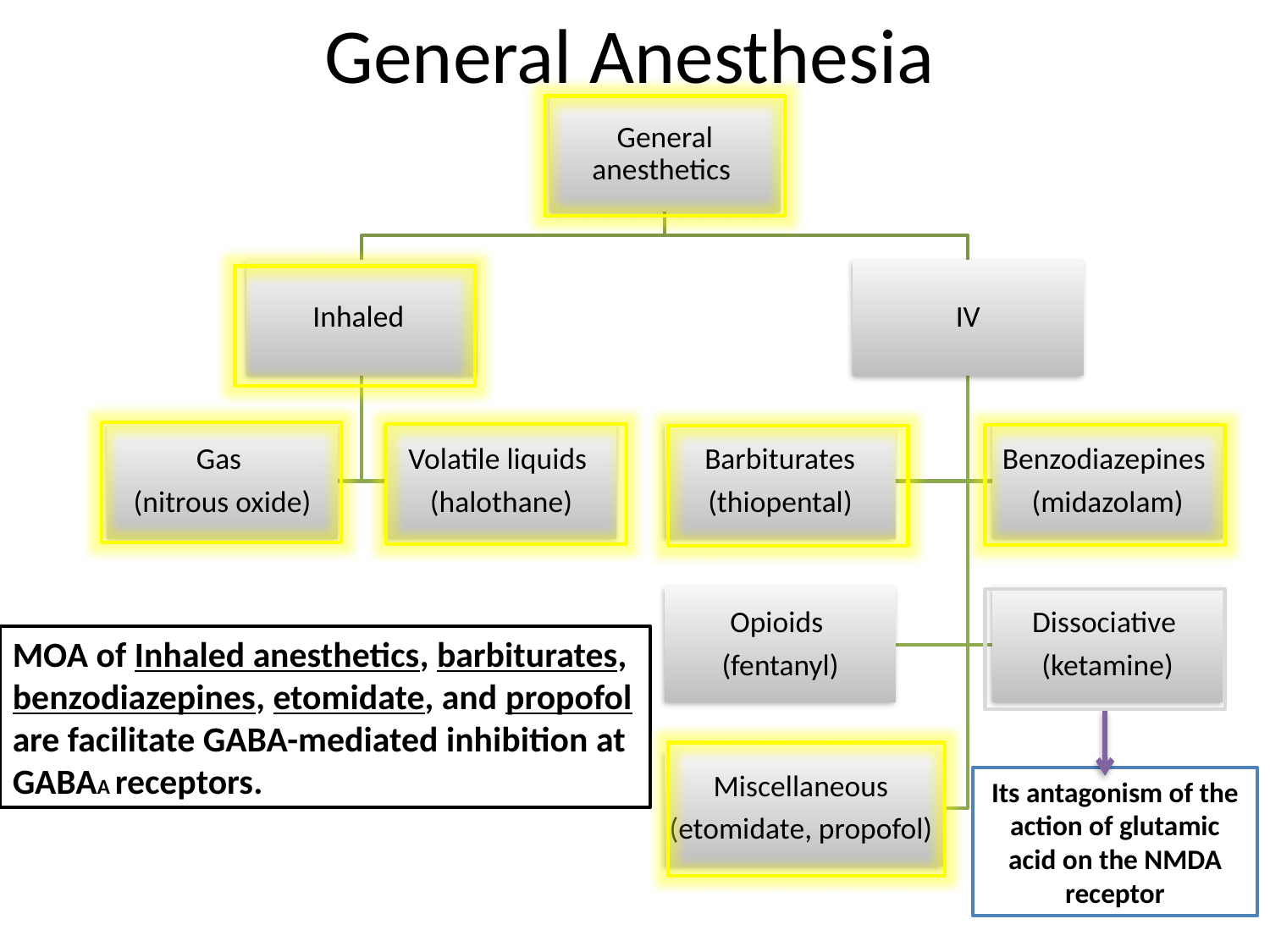

General Anesthesia
General anesthetics
Inhaled
Gas
(nitrous oxide)
Volatile liquids
(halothane)
IV
Barbiturates
(thiopental)
Benzodiazepines
(midazolam)
Opioids
(fentanyl)
Dissociative
(ketamine)
Miscellaneous
(etomidate, propofol)

MOA of Inhaled anesthetics, barbiturates, benzodiazepines, etomidate, and propofol are facilitate GABA-mediated inhibition at GABAA receptors.

Its antagonism of the action of glutamic acid on the NMDA receptor